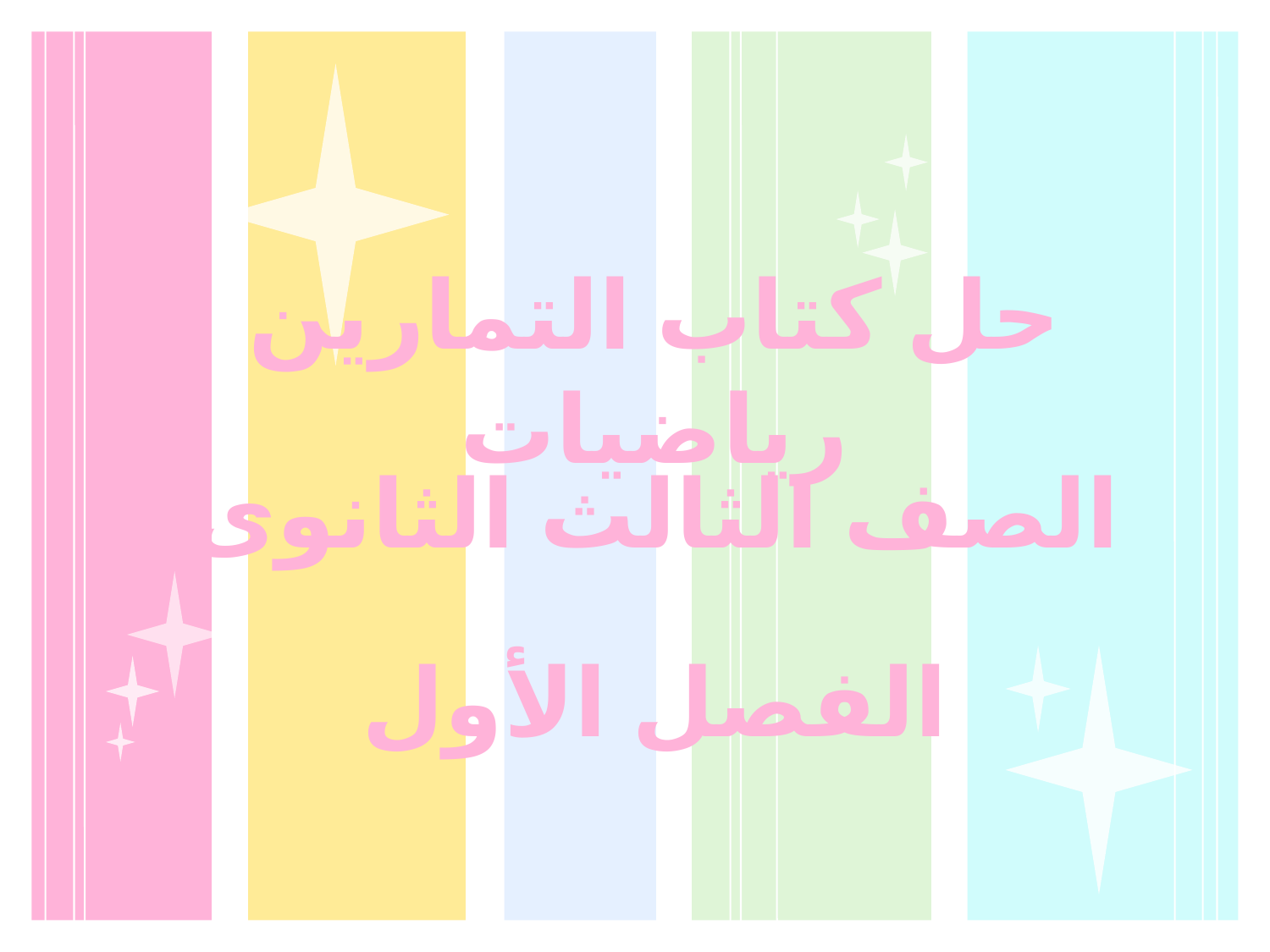

حل كتاب التمارين رياضيات
الصف الثالث الثانوى
الفصل الأول